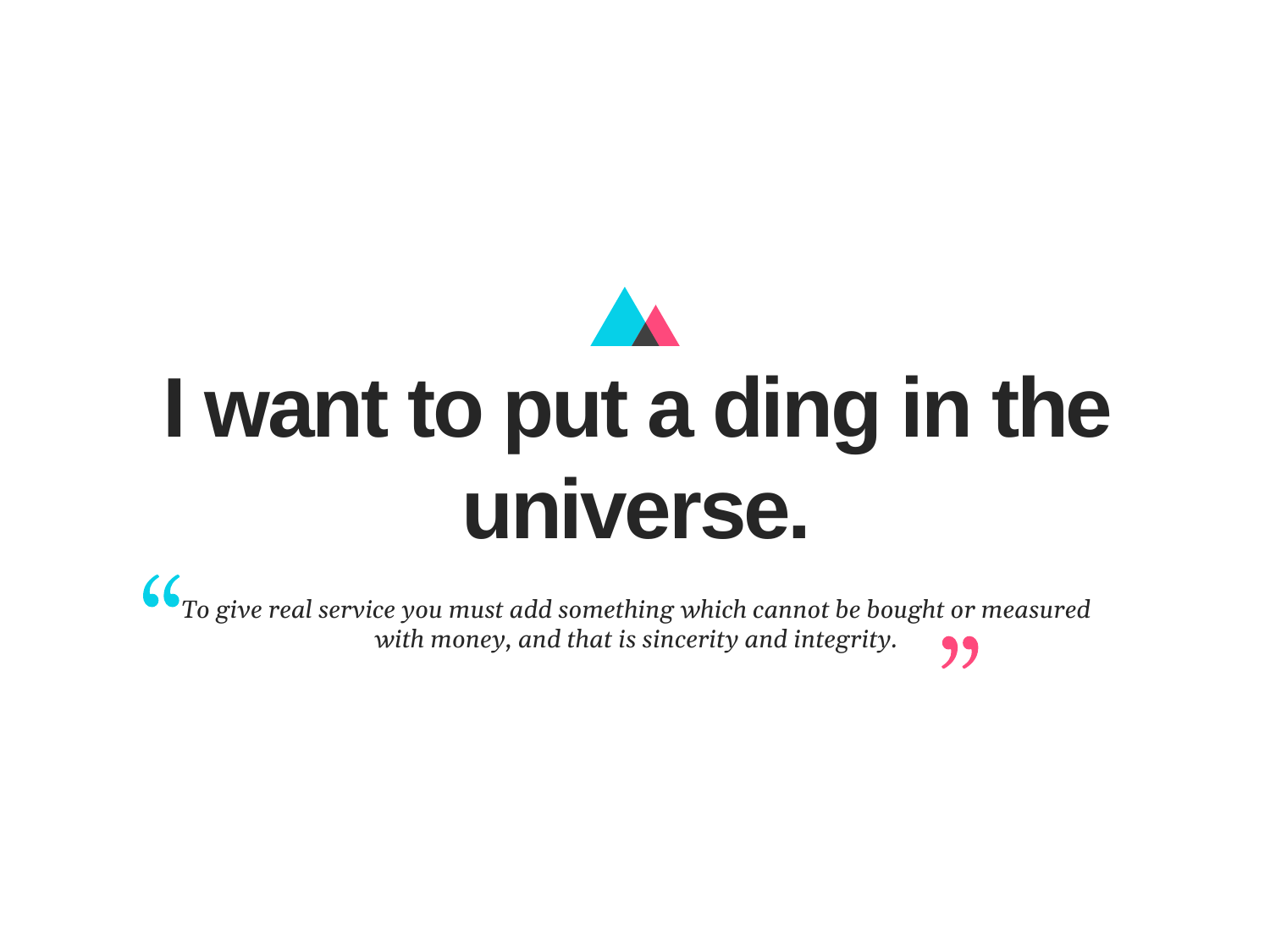

I want to put a ding in the universe.

To give real service you must add something which cannot be bought or measured with money, and that is sincerity and integrity.